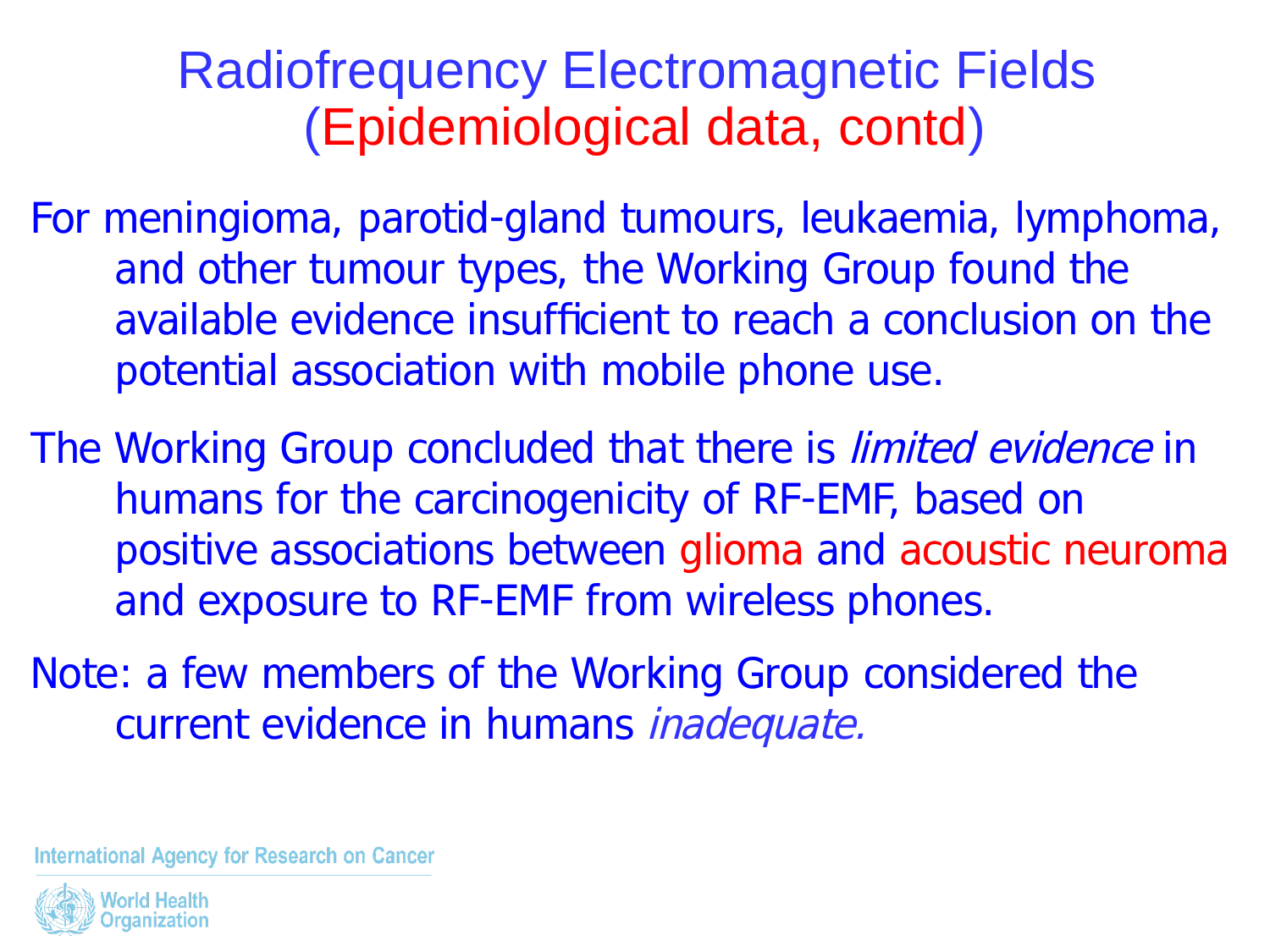

Radiofrequency Electromagnetic Fields
 (Epidemiological data, contd)
For meningioma, parotid-gland tumours, leukaemia, lymphoma, and other tumour types, the Working Group found the available evidence insufficient to reach a conclusion on the potential association with mobile phone use.

The Working Group concluded that there is limited evidence in humans for the carcinogenicity of RF-EMF, based on positive associations between glioma and acoustic neuroma and exposure to RF-EMF from wireless phones.

Note: a few members of the Working Group considered the current evidence in humans inadequate.